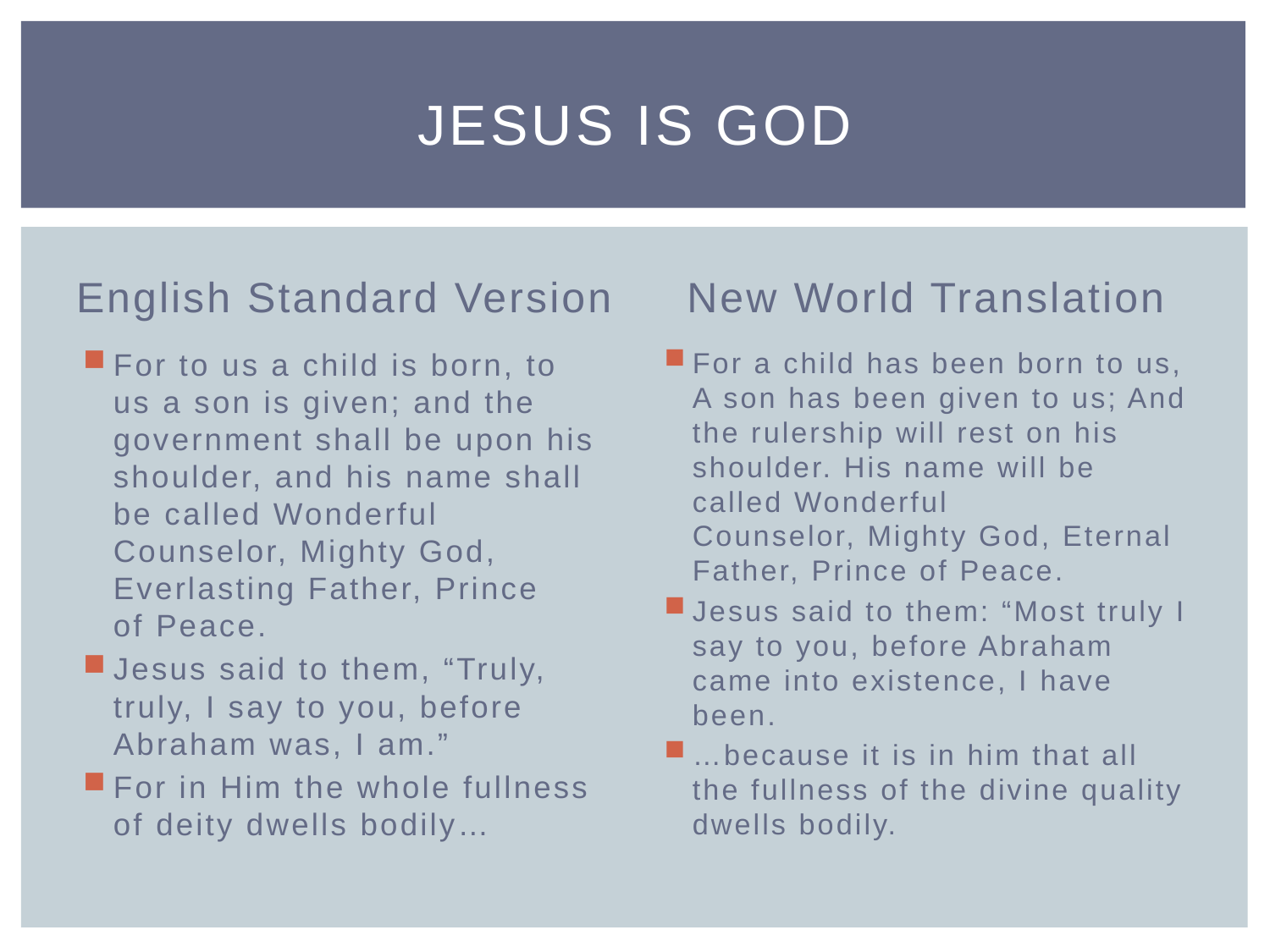

# Jesus is god
English Standard Version
New World Translation
For to us a child is born, to us a son is given; and the government shall be upon his shoulder, and his name shall be called Wonderful Counselor, Mighty God, Everlasting Father, Prince of Peace.
Jesus said to them, “Truly, truly, I say to you, before Abraham was, I am.”
For in Him the whole fullness of deity dwells bodily…
For a child has been born to us, A son has been given to us; And the rulership will rest on his shoulder. His name will be called Wonderful Counselor, Mighty God, Eternal Father, Prince of Peace.
Jesus said to them: “Most truly I say to you, before Abraham came into existence, I have been.
…because it is in him that all the fullness of the divine quality dwells bodily.